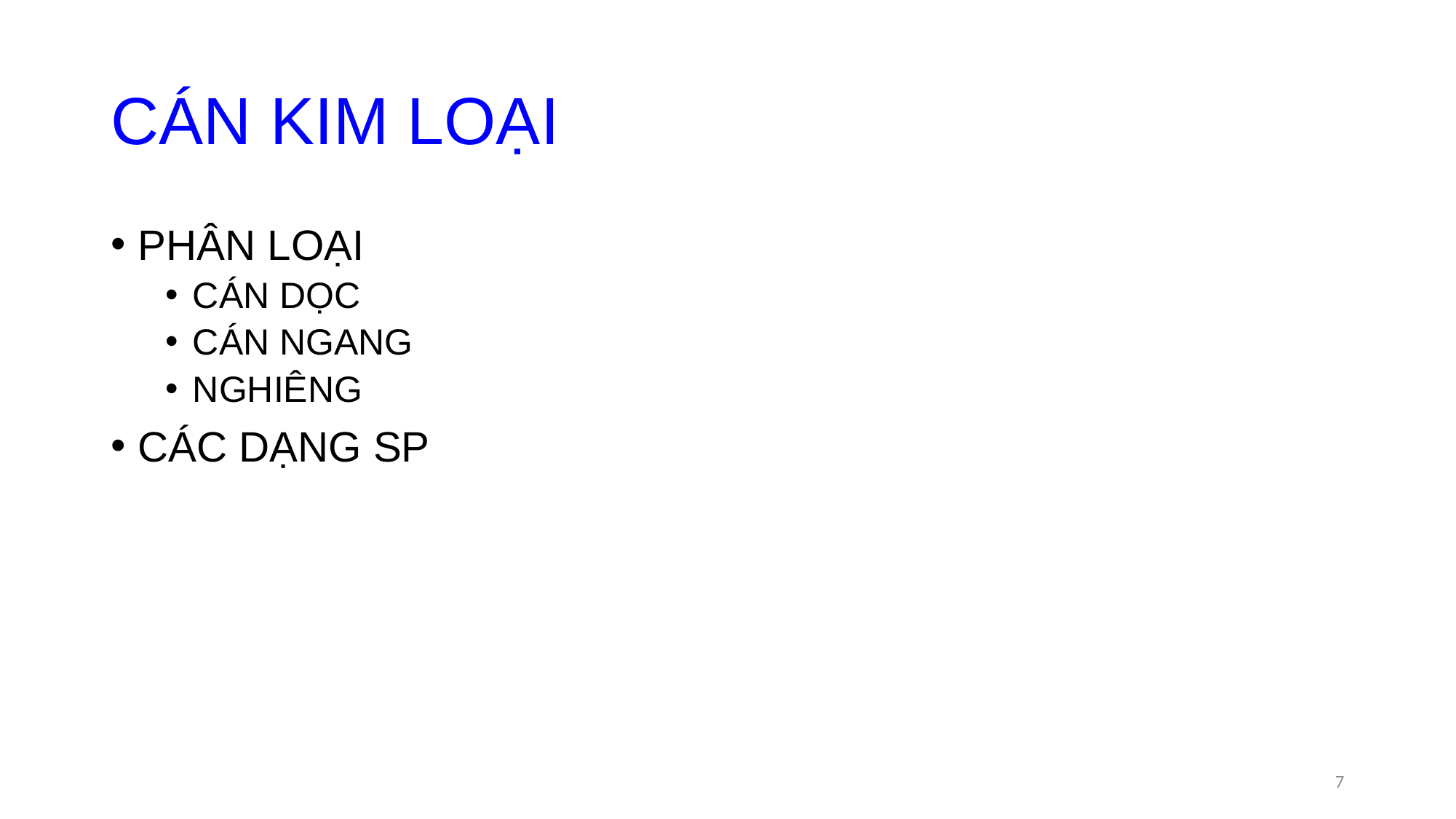

# CÁN KIM LOẠI
PHÂN LOẠI
CÁN DỌC
CÁN NGANG
NGHIÊNG
CÁC DẠNG SP

7